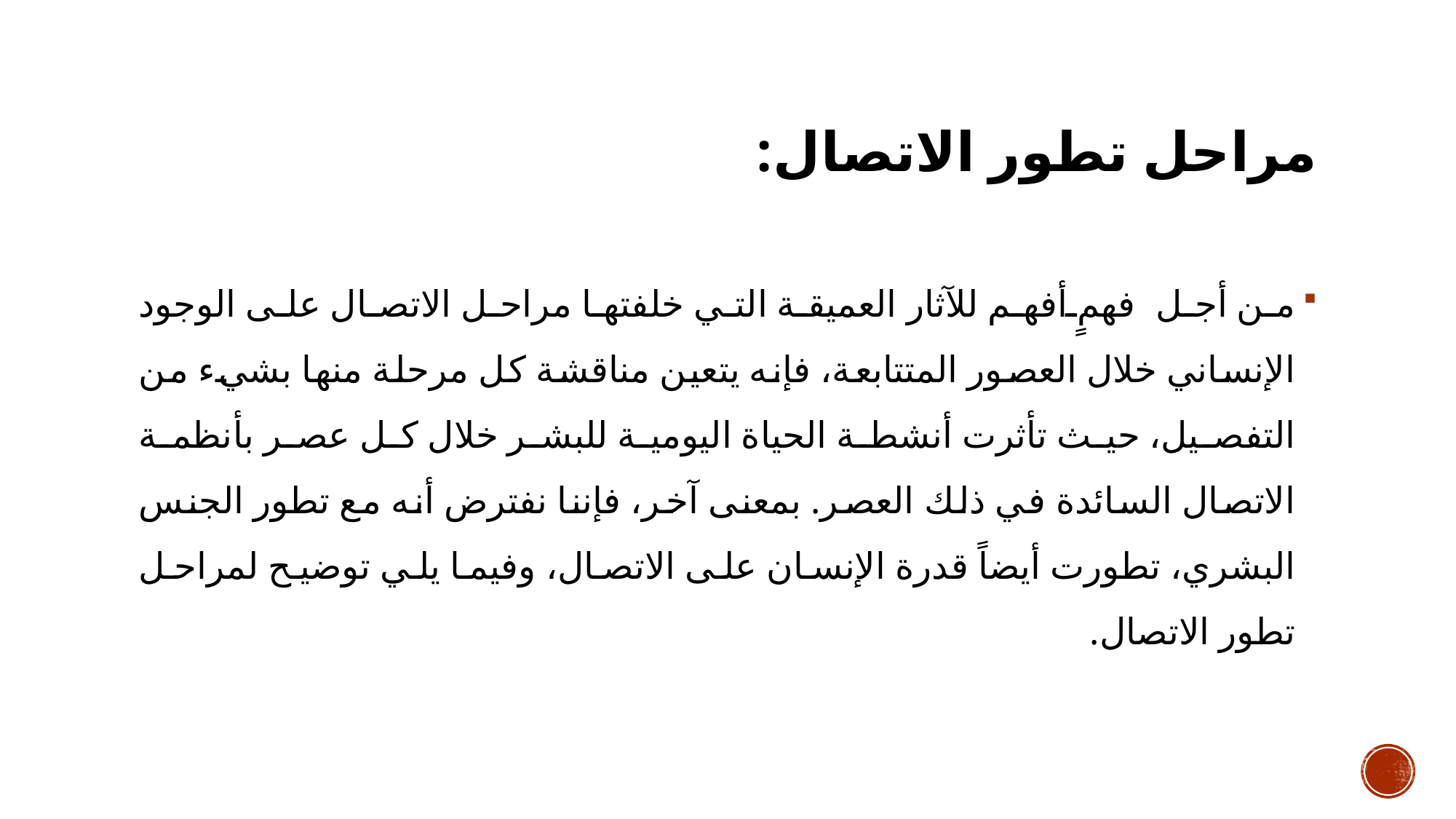

# مراحل تطور الاتصال:
من أجل فهمٍ أفهم للآثار العميقة التي خلفتها مراحل الاتصال على الوجود الإنساني خلال العصور المتتابعة، فإنه يتعين مناقشة كل مرحلة منها بشيء من التفصيل، حيث تأثرت أنشطة الحياة اليومية للبشر خلال كل عصر بأنظمة الاتصال السائدة في ذلك العصر. بمعنى آخر، فإننا نفترض أنه مع تطور الجنس البشري، تطورت أيضاً قدرة الإنسان على الاتصال، وفيما يلي توضيح لمراحل تطور الاتصال.